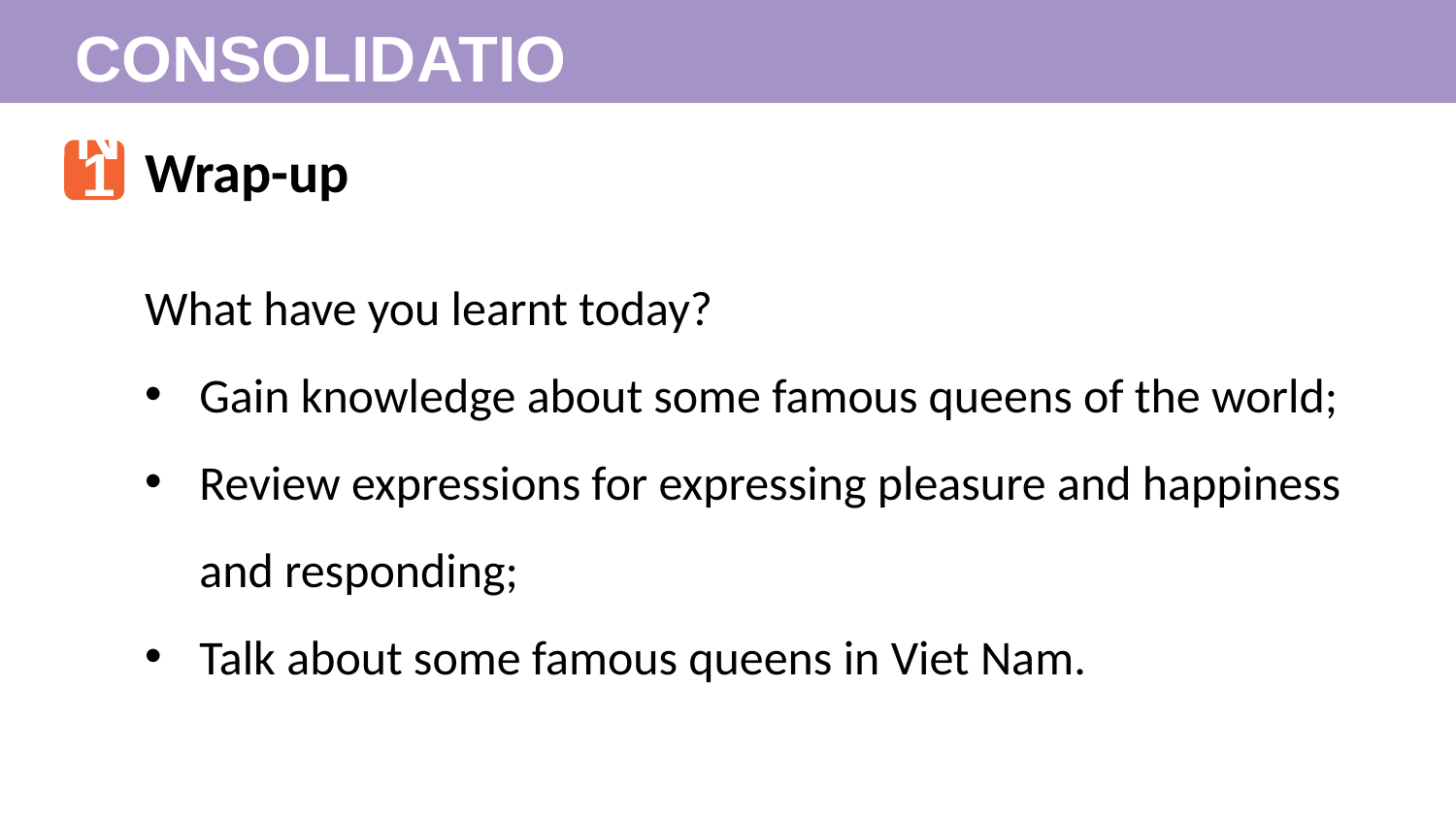

CONSOLIDATION
1
Wrap-up

What have you learnt today?
Gain knowledge about some famous queens of the world;
Review expressions for expressing pleasure and happiness and responding;
Talk about some famous queens in Viet Nam.